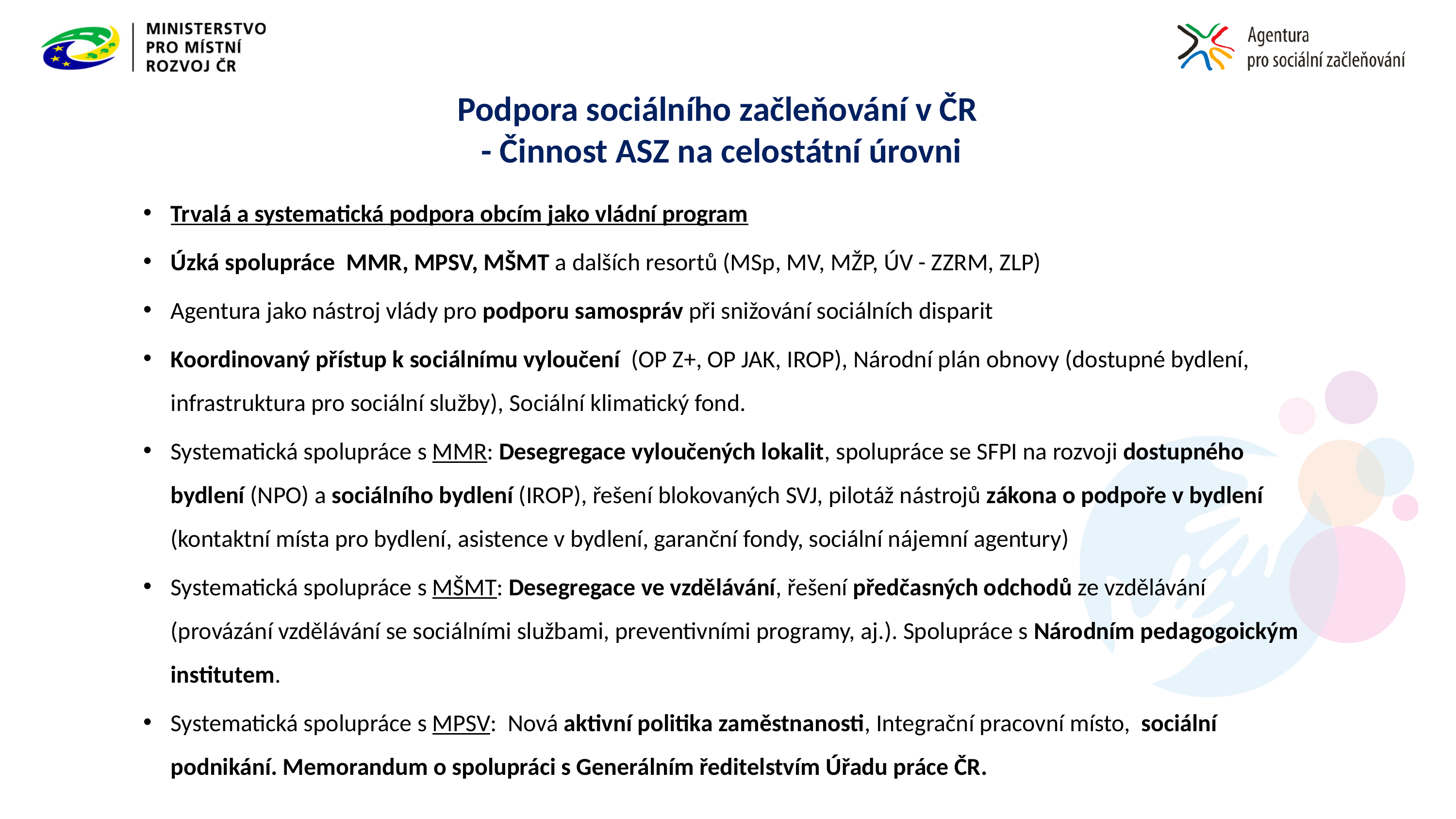

# Podpora sociálního začleňování v ČR - Činnost ASZ na celostátní úrovni
Trvalá a systematická podpora obcím jako vládní program
Úzká spolupráce  MMR, MPSV, MŠMT a dalších resortů (MSp, MV, MŽP, ÚV - ZZRM, ZLP)
Agentura jako nástroj vlády pro podporu samospráv při snižování sociálních disparit
Koordinovaný přístup k sociálnímu vyloučení  (OP Z+, OP JAK, IROP), Národní plán obnovy (dostupné bydlení, infrastruktura pro sociální služby), Sociální klimatický fond.
Systematická spolupráce s MMR: Desegregace vyloučených lokalit, spolupráce se SFPI na rozvoji dostupného bydlení (NPO) a sociálního bydlení (IROP), řešení blokovaných SVJ, pilotáž nástrojů zákona o podpoře v bydlení (kontaktní místa pro bydlení, asistence v bydlení, garanční fondy, sociální nájemní agentury)
Systematická spolupráce s MŠMT: Desegregace ve vzdělávání, řešení předčasných odchodů ze vzdělávání (provázání vzdělávání se sociálními službami, preventivními programy, aj.). Spolupráce s Národním pedagogoickým institutem.
Systematická spolupráce s MPSV:  Nová aktivní politika zaměstnanosti, Integrační pracovní místo,  sociální podnikání. Memorandum o spolupráci s Generálním ředitelstvím Úřadu práce ČR.